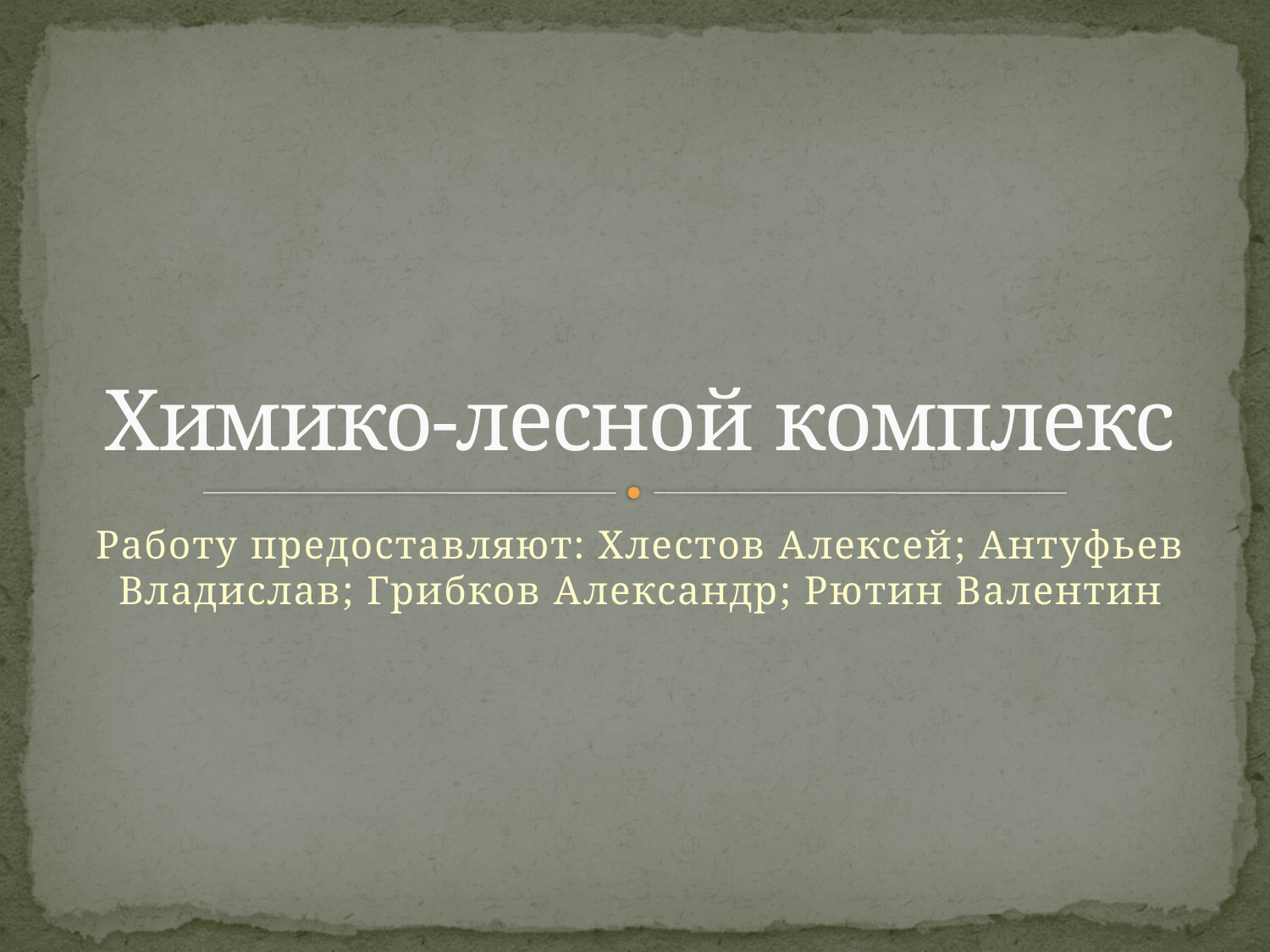

# Химико-лесной комплекс
Работу предоставляют: Хлестов Алексей; Антуфьев Владислав; Грибков Александр; Рютин Валентин